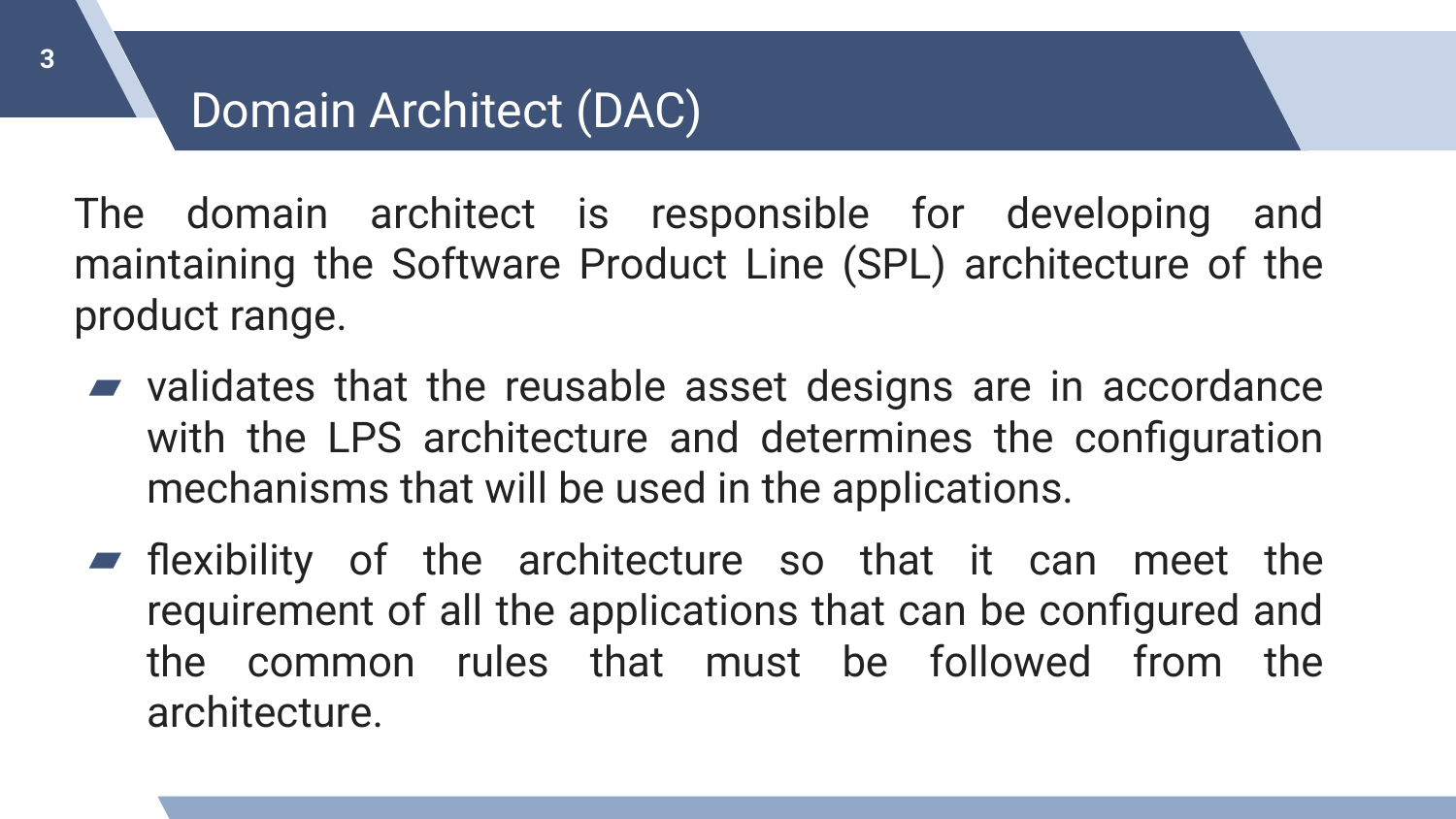

3
# Domain Architect (DAC)
The domain architect is responsible for developing and maintaining the Software Product Line (SPL) architecture of the product range.
validates that the reusable asset designs are in accordance with the LPS architecture and determines the configuration mechanisms that will be used in the applications.
flexibility of the architecture so that it can meet the requirement of all the applications that can be configured and the common rules that must be followed from the architecture.